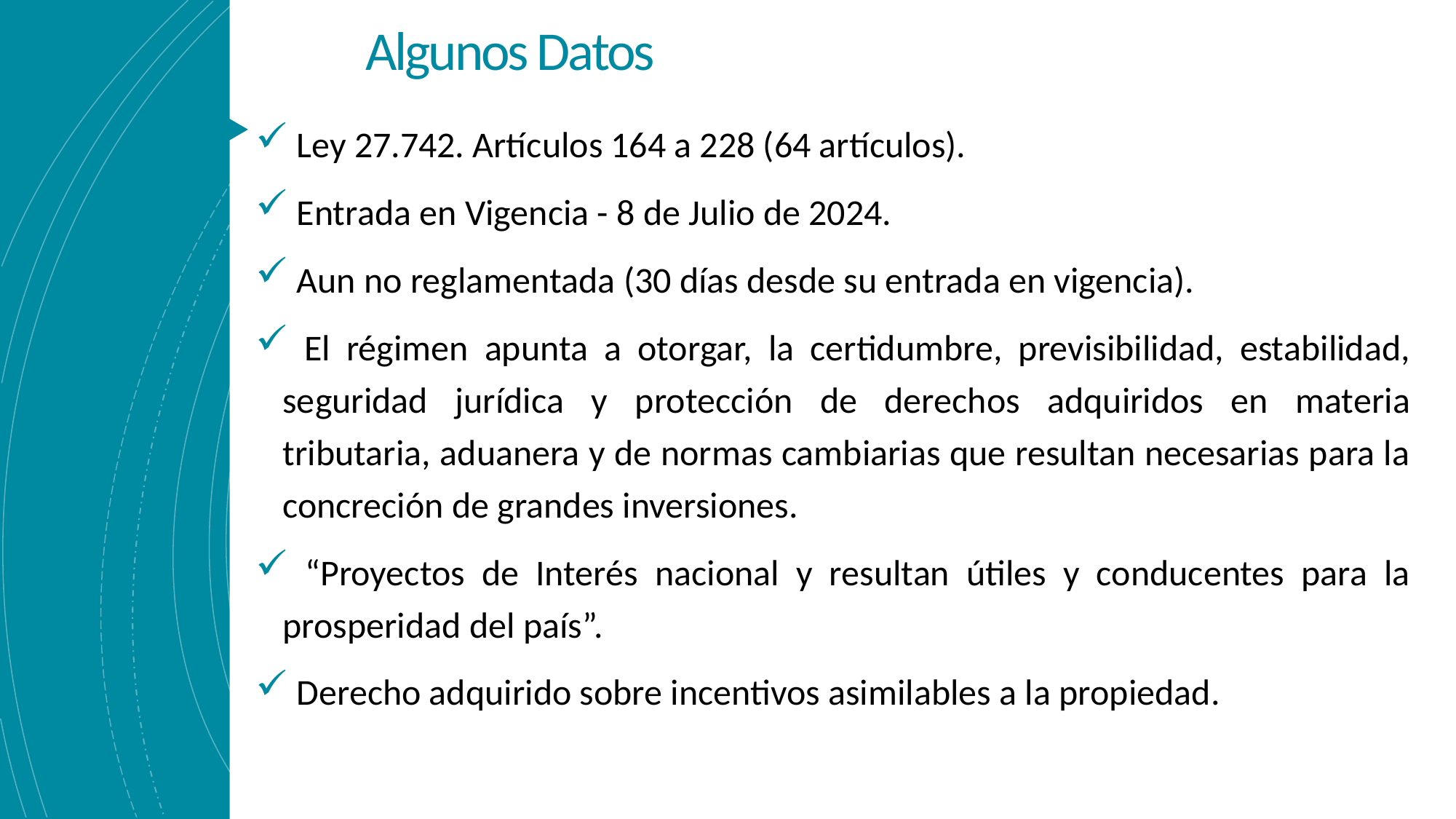

# Algunos Datos

 Ley 27.742. Artículos 164 a 228 (64 artículos).
 Entrada en Vigencia - 8 de Julio de 2024.
 Aun no reglamentada (30 días desde su entrada en vigencia).
 El régimen apunta a otorgar, la certidumbre, previsibilidad, estabilidad, seguridad jurídica y protección de derechos adquiridos en materia tributaria, aduanera y de normas cambiarias que resultan necesarias para la concreción de grandes inversiones.
 “Proyectos de Interés nacional y resultan útiles y conducentes para la prosperidad del país”.
 Derecho adquirido sobre incentivos asimilables a la propiedad.